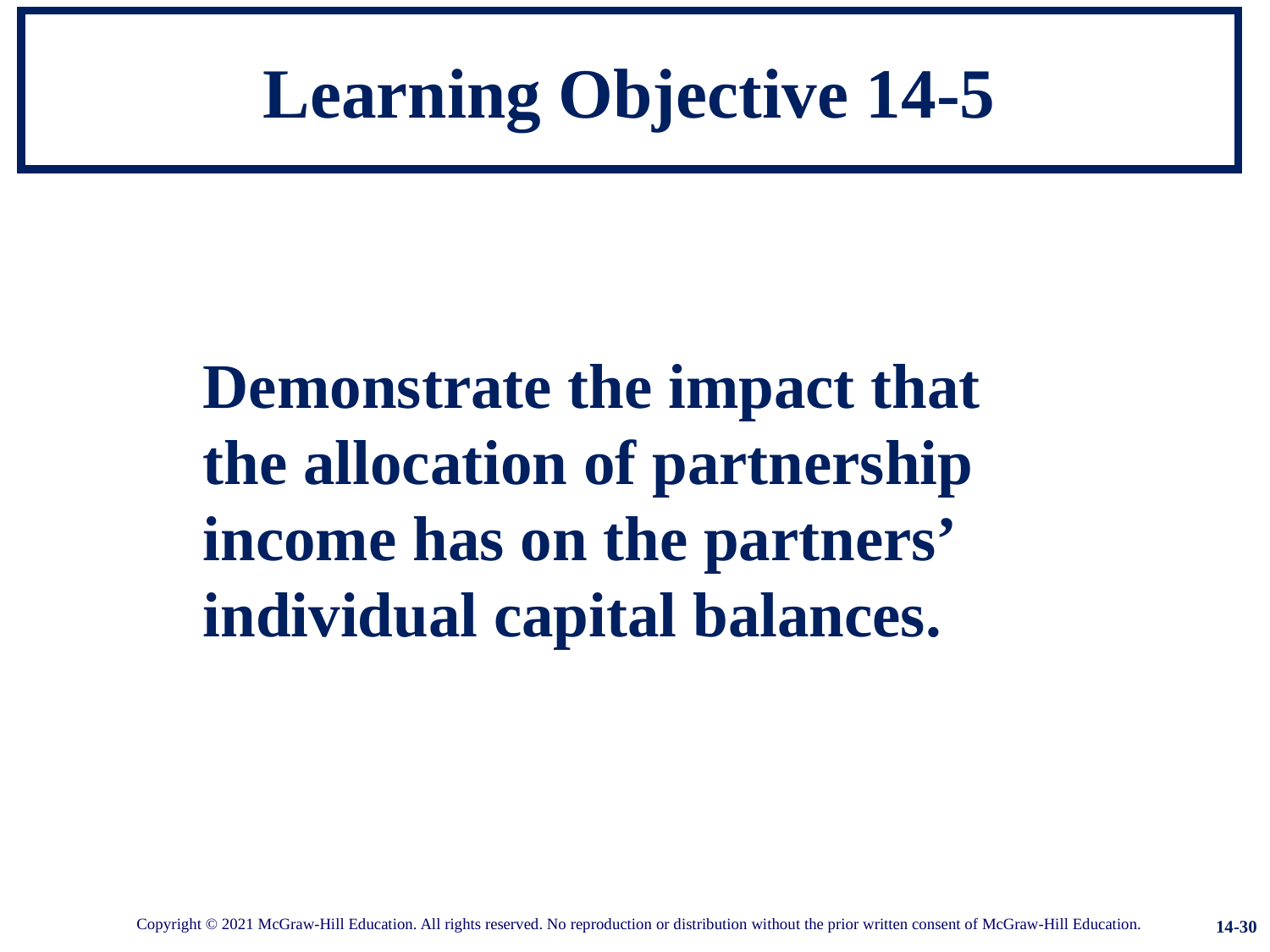

# Learning Objective 14-5

Demonstrate the impact that the allocation of partnership
income has on the partners’
individual capital balances.
14-30
Copyright © 2021 McGraw-Hill Education. All rights reserved. No reproduction or distribution without the prior written consent of McGraw-Hill Education.